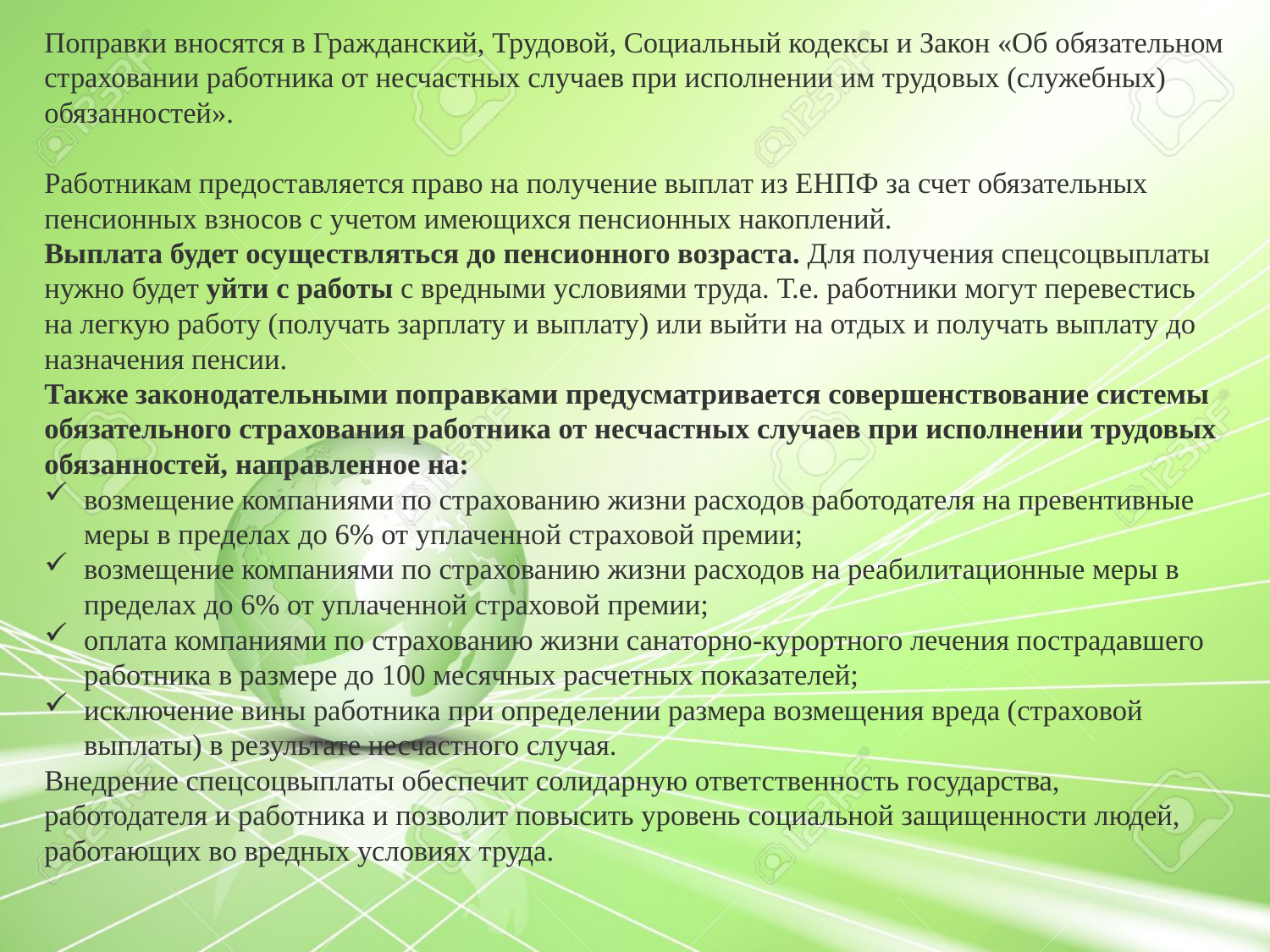

Поправки вносятся в Гражданский, Трудовой, Социальный кодексы и Закон «Об обязательном страховании работника от несчастных случаев при исполнении им трудовых (служебных) обязанностей».
Работникам предоставляется право на получение выплат из ЕНПФ за счет обязательных пенсионных взносов с учетом имеющихся пенсионных накоплений.
Выплата будет осуществляться до пенсионного возраста. Для получения спецсоцвыплаты нужно будет уйти с работы с вредными условиями труда. Т.е. работники могут перевестись на легкую работу (получать зарплату и выплату) или выйти на отдых и получать выплату до назначения пенсии.
Также законодательными поправками предусматривается совершенствование системы обязательного страхования работника от несчастных случаев при исполнении трудовых обязанностей, направленное на:
возмещение компаниями по страхованию жизни расходов работодателя на превентивные меры в пределах до 6% от уплаченной страховой премии;
возмещение компаниями по страхованию жизни расходов на реабилитационные меры в пределах до 6% от уплаченной страховой премии;
оплата компаниями по страхованию жизни санаторно-курортного лечения пострадавшего работника в размере до 100 месячных расчетных показателей;
исключение вины работника при определении размера возмещения вреда (страховой выплаты) в результате несчастного случая.
Внедрение спецсоцвыплаты обеспечит солидарную ответственность государства, работодателя и работника и позволит повысить уровень социальной защищенности людей, работающих во вредных условиях труда.